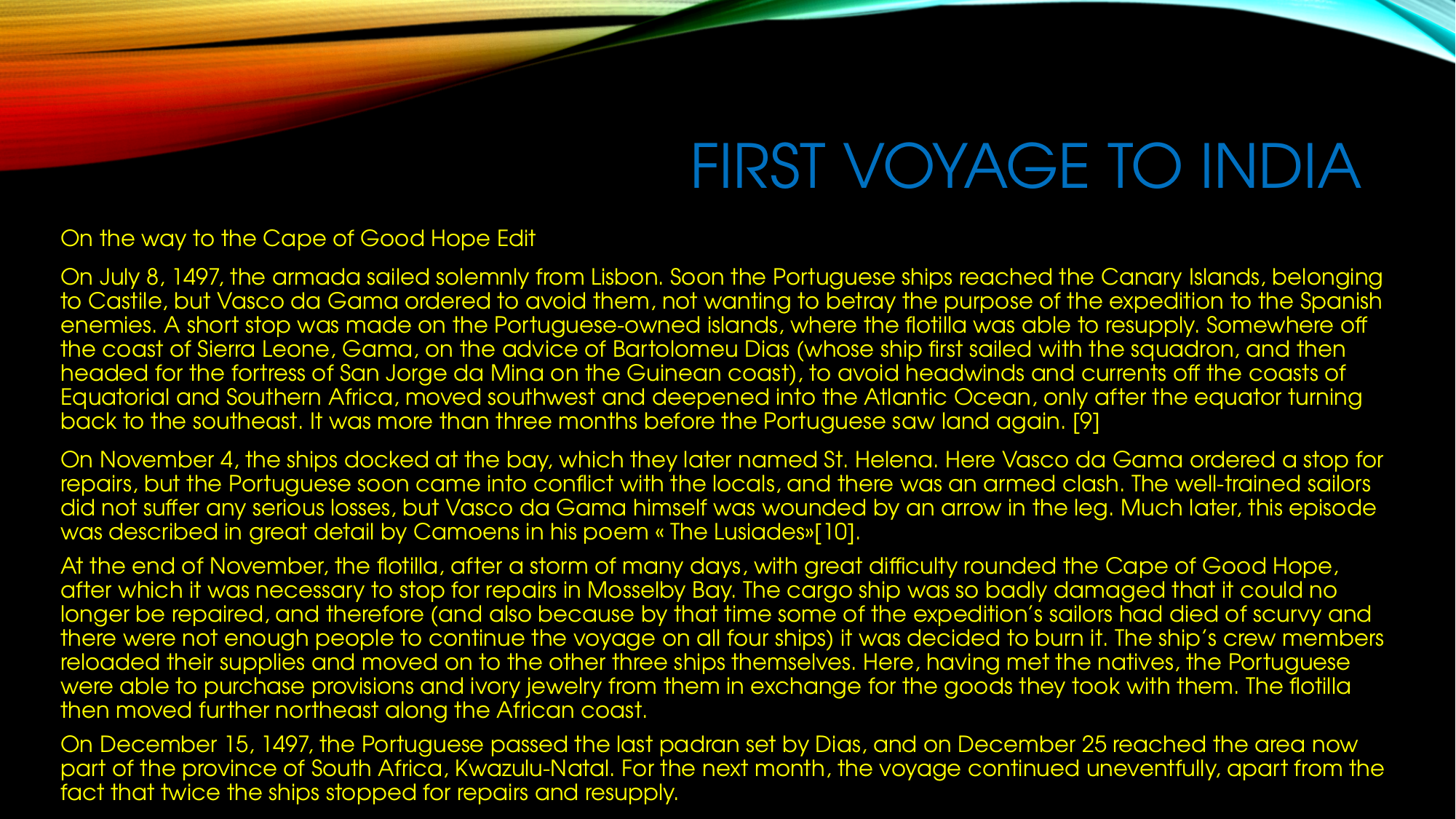

# First voyage to India
On the way to the Cape of Good Hope Edit
On July 8, 1497, the armada sailed solemnly from Lisbon. Soon the Portuguese ships reached the Canary Islands, belonging to Castile, but Vasco da Gama ordered to avoid them, not wanting to betray the purpose of the expedition to the Spanish enemies. A short stop was made on the Portuguese-owned islands, where the flotilla was able to resupply. Somewhere off the coast of Sierra Leone, Gama, on the advice of Bartolomeu Dias (whose ship first sailed with the squadron, and then headed for the fortress of San Jorge da Mina on the Guinean coast), to avoid headwinds and currents off the coasts of Equatorial and Southern Africa, moved southwest and deepened into the Atlantic Ocean, only after the equator turning back to the southeast. It was more than three months before the Portuguese saw land again. [9]
On November 4, the ships docked at the bay, which they later named St. Helena. Here Vasco da Gama ordered a stop for repairs, but the Portuguese soon came into conflict with the locals, and there was an armed clash. The well-trained sailors did not suffer any serious losses, but Vasco da Gama himself was wounded by an arrow in the leg. Much later, this episode was described in great detail by Camoens in his poem « The Lusiades»[10].
At the end of November, the flotilla, after a storm of many days, with great difficulty rounded the Cape of Good Hope, after which it was necessary to stop for repairs in Mosselby Bay. The cargo ship was so badly damaged that it could no longer be repaired, and therefore (and also because by that time some of the expedition’s sailors had died of scurvy and there were not enough people to continue the voyage on all four ships) it was decided to burn it. The ship’s crew members reloaded their supplies and moved on to the other three ships themselves. Here, having met the natives, the Portuguese were able to purchase provisions and ivory jewelry from them in exchange for the goods they took with them. The flotilla then moved further northeast along the African coast.
On December 15, 1497, the Portuguese passed the last padran set by Dias, and on December 25 reached the area now part of the province of South Africa, Kwazulu-Natal. For the next month, the voyage continued uneventfully, apart from the fact that twice the ships stopped for repairs and resupply.